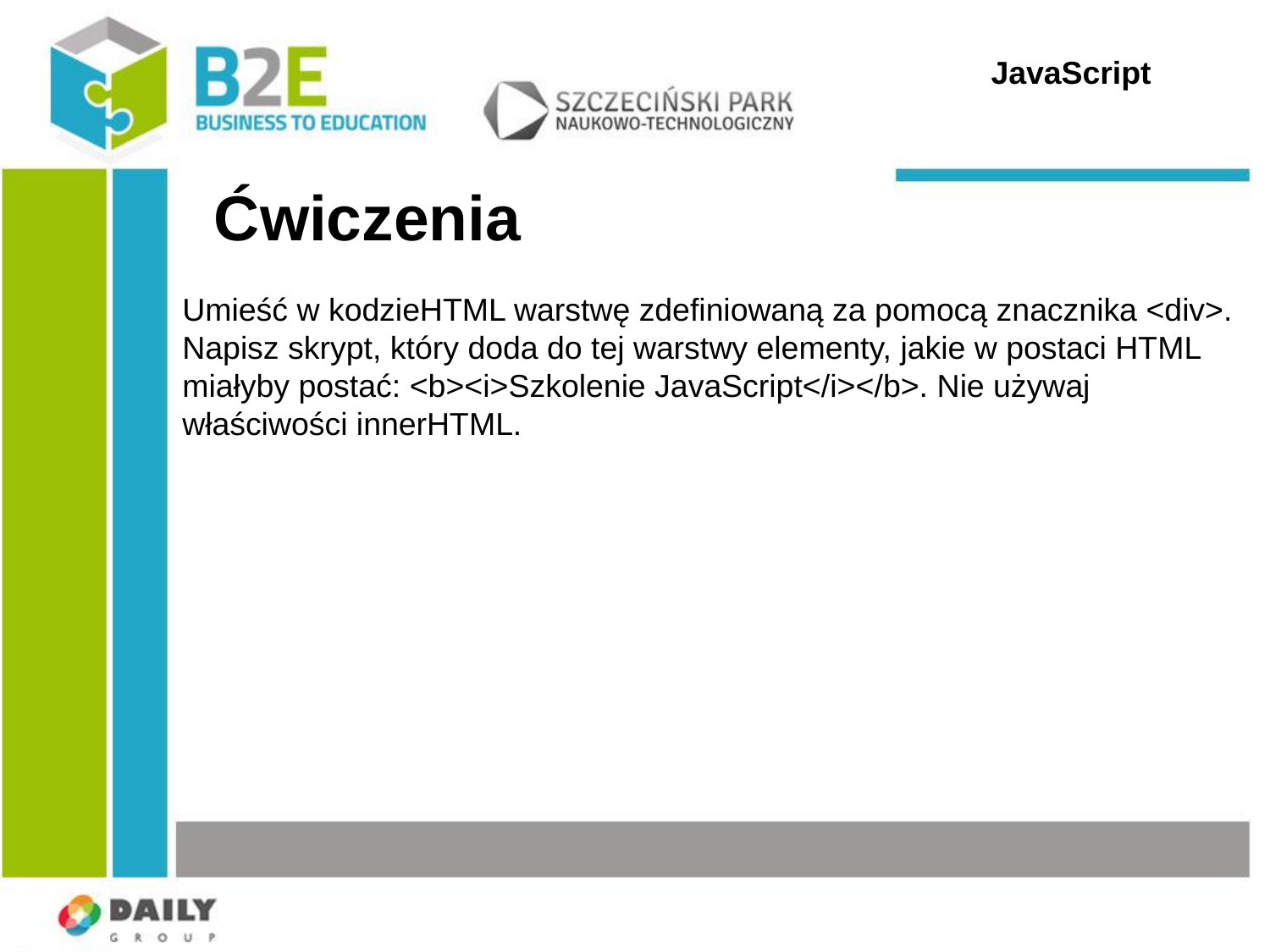

JavaScript
Ćwiczenia
Umieść w kodzieHTML warstwę zdefiniowaną za pomocą znacznika <div>. Napisz skrypt, który doda do tej warstwy elementy, jakie w postaci HTML miałyby postać: <b><i>Szkolenie JavaScript</i></b>. Nie używaj właściwości innerHTML.